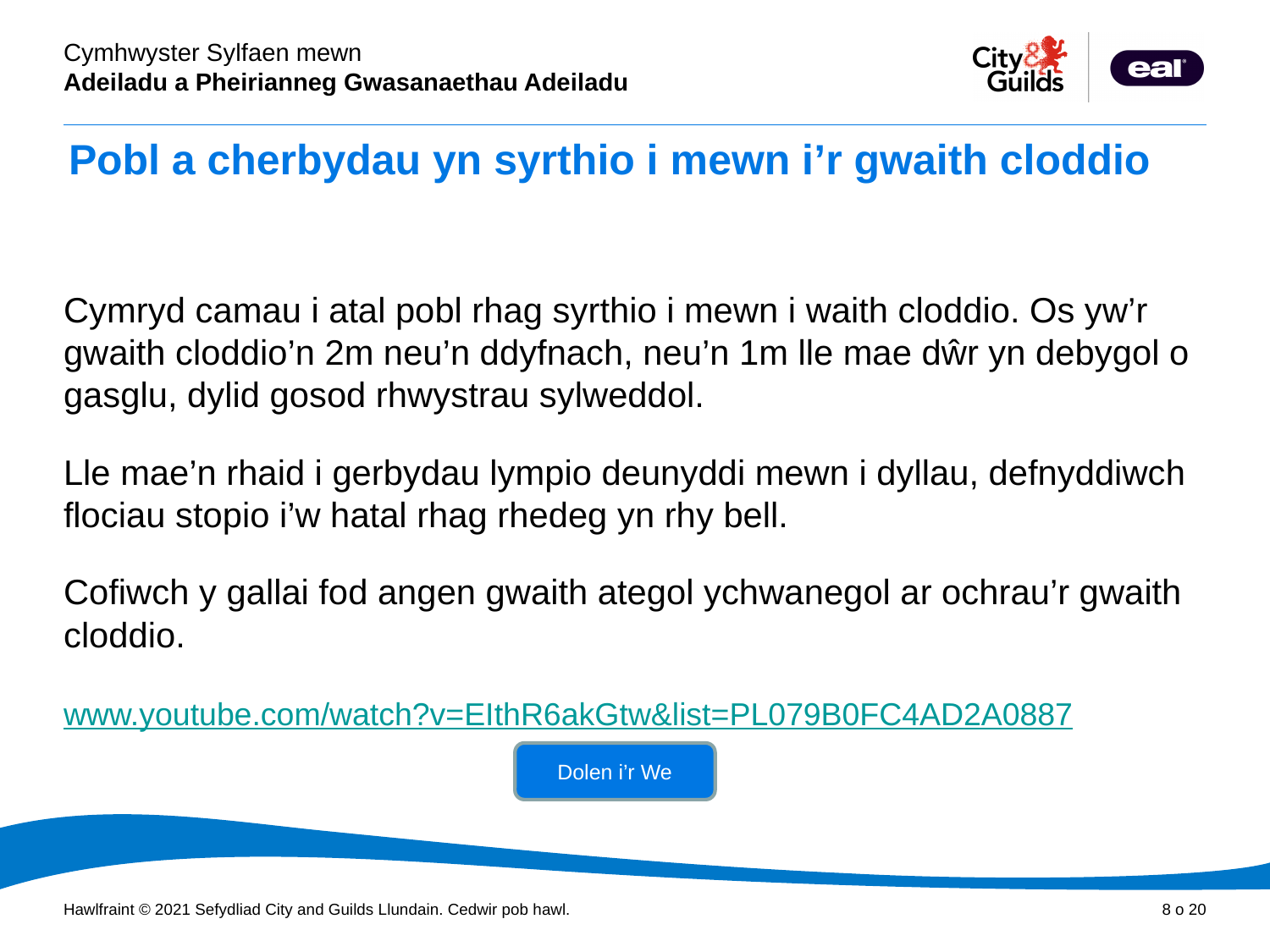

# Pobl a cherbydau yn syrthio i mewn i’r gwaith cloddio

Cymryd camau i atal pobl rhag syrthio i mewn i waith cloddio. Os yw’r gwaith cloddio’n 2m neu’n ddyfnach, neu’n 1m lle mae dŵr yn debygol o gasglu, dylid gosod rhwystrau sylweddol.
Lle mae’n rhaid i gerbydau lympio deunyddi mewn i dyllau, defnyddiwch flociau stopio i’w hatal rhag rhedeg yn rhy bell.
Cofiwch y gallai fod angen gwaith ategol ychwanegol ar ochrau’r gwaith cloddio.
www.youtube.com/watch?v=EIthR6akGtw&list=PL079B0FC4AD2A0887

Dolen i’r We